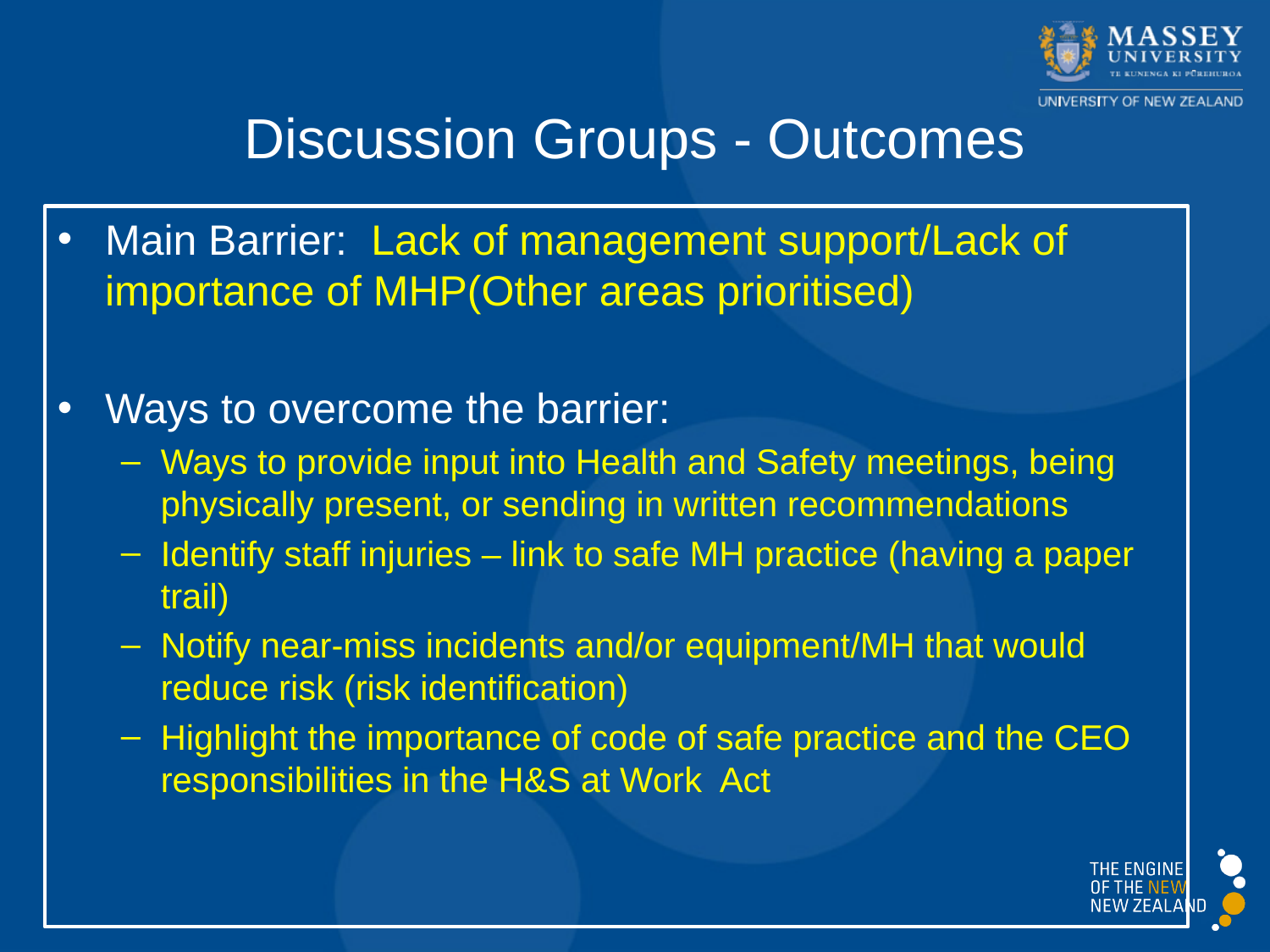

Discussion Groups - Outcomes
Main Barrier:  Lack of management support/Lack of importance of MHP(Other areas prioritised)

Ways to overcome the barrier:
Ways to provide input into Health and Safety meetings, being physically present, or sending in written recommendations
Identify staff injuries – link to safe MH practice (having a paper trail)
Notify near-miss incidents and/or equipment/MH that would reduce risk (risk identification)
Highlight the importance of code of safe practice and the CEO responsibilities in the H&S at Work  Act